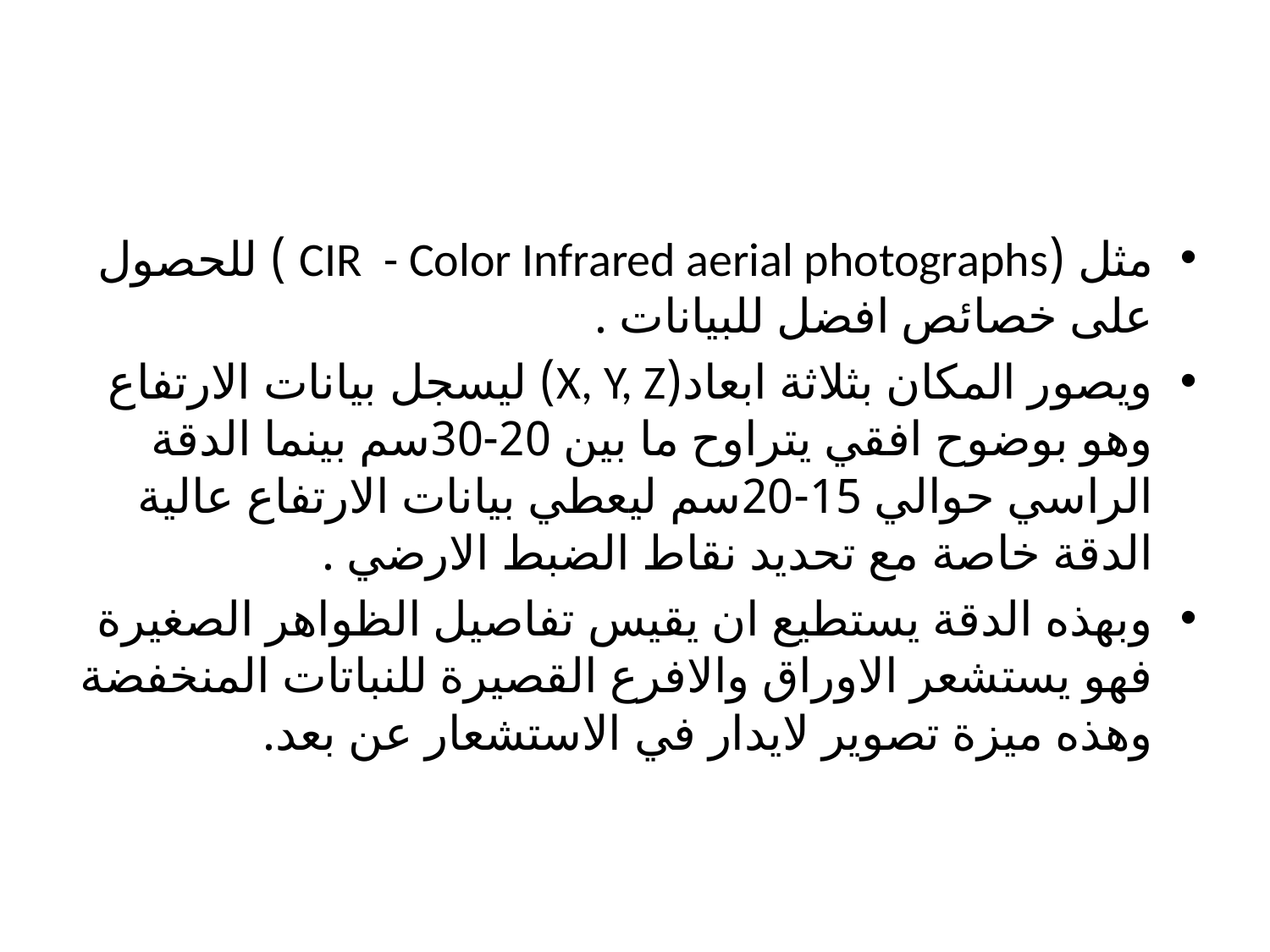

مثل (CIR  - Color Infrared aerial photographs ) للحصول على خصائص افضل للبيانات .
ويصور المكان بثلاثة ابعاد(X, Y, Z) ليسجل بيانات الارتفاع وهو بوضوح افقي يتراوح ما بين 20-30سم بينما الدقة الراسي حوالي 15-20سم ليعطي بيانات الارتفاع عالية الدقة خاصة مع تحديد نقاط الضبط الارضي .
وبهذه الدقة يستطيع ان يقيس تفاصيل الظواهر الصغيرة فهو يستشعر الاوراق والافرع القصيرة للنباتات المنخفضة وهذه ميزة تصوير لايدار في الاستشعار عن بعد.